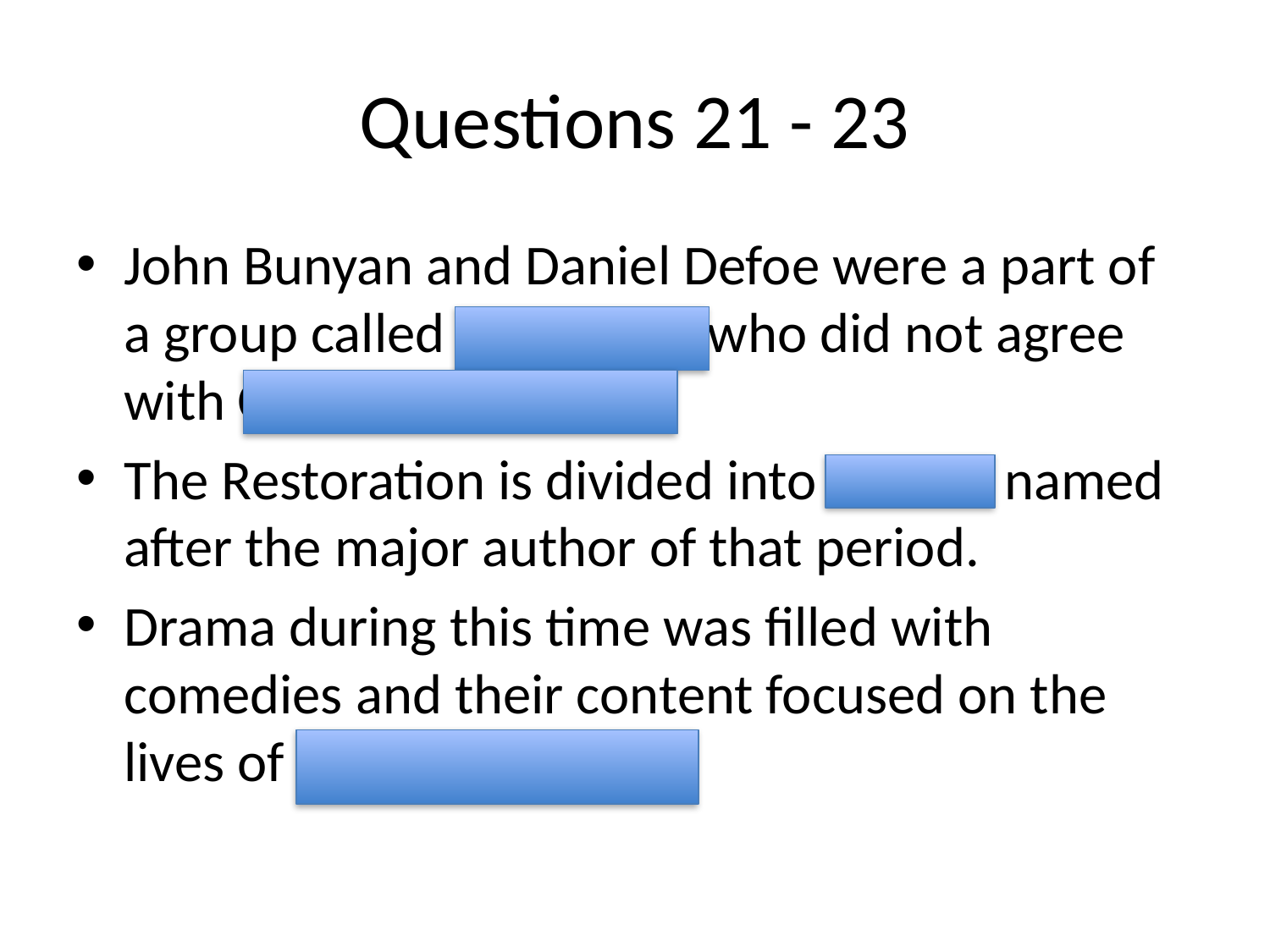

# Questions 21 - 23
John Bunyan and Daniel Defoe were a part of a group called dissenters who did not agree with Church of England.
The Restoration is divided into 3 parts named after the major author of that period.
Drama during this time was filled with comedies and their content focused on the lives of rich and leisured.